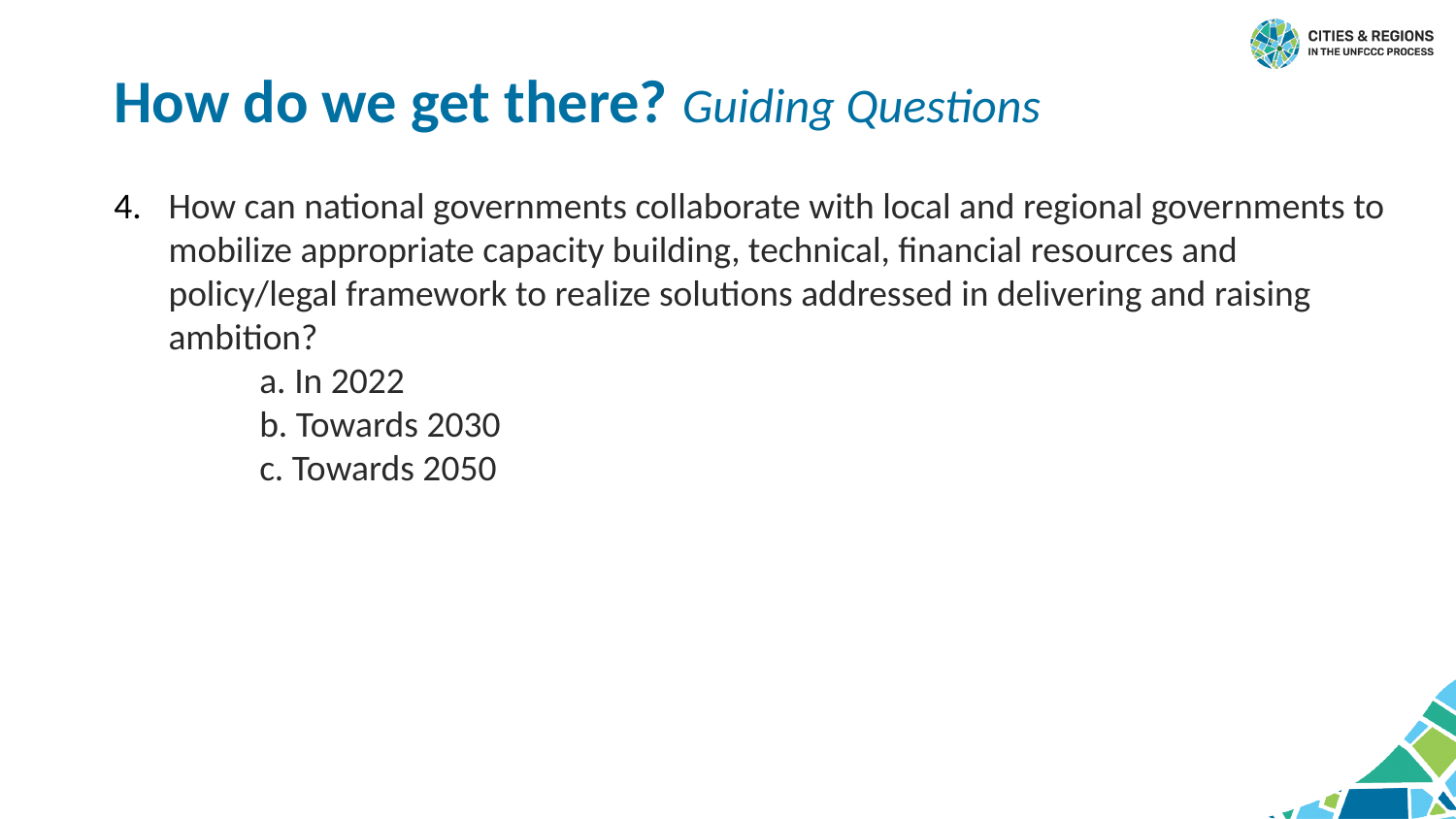

How do we get there? Guiding Questions
How can national governments collaborate with local and regional governments to mobilize appropriate capacity building, technical, financial resources and policy/legal framework to realize solutions addressed in delivering and raising ambition?
	a. In 2022
	b. Towards 2030
	c. Towards 2050